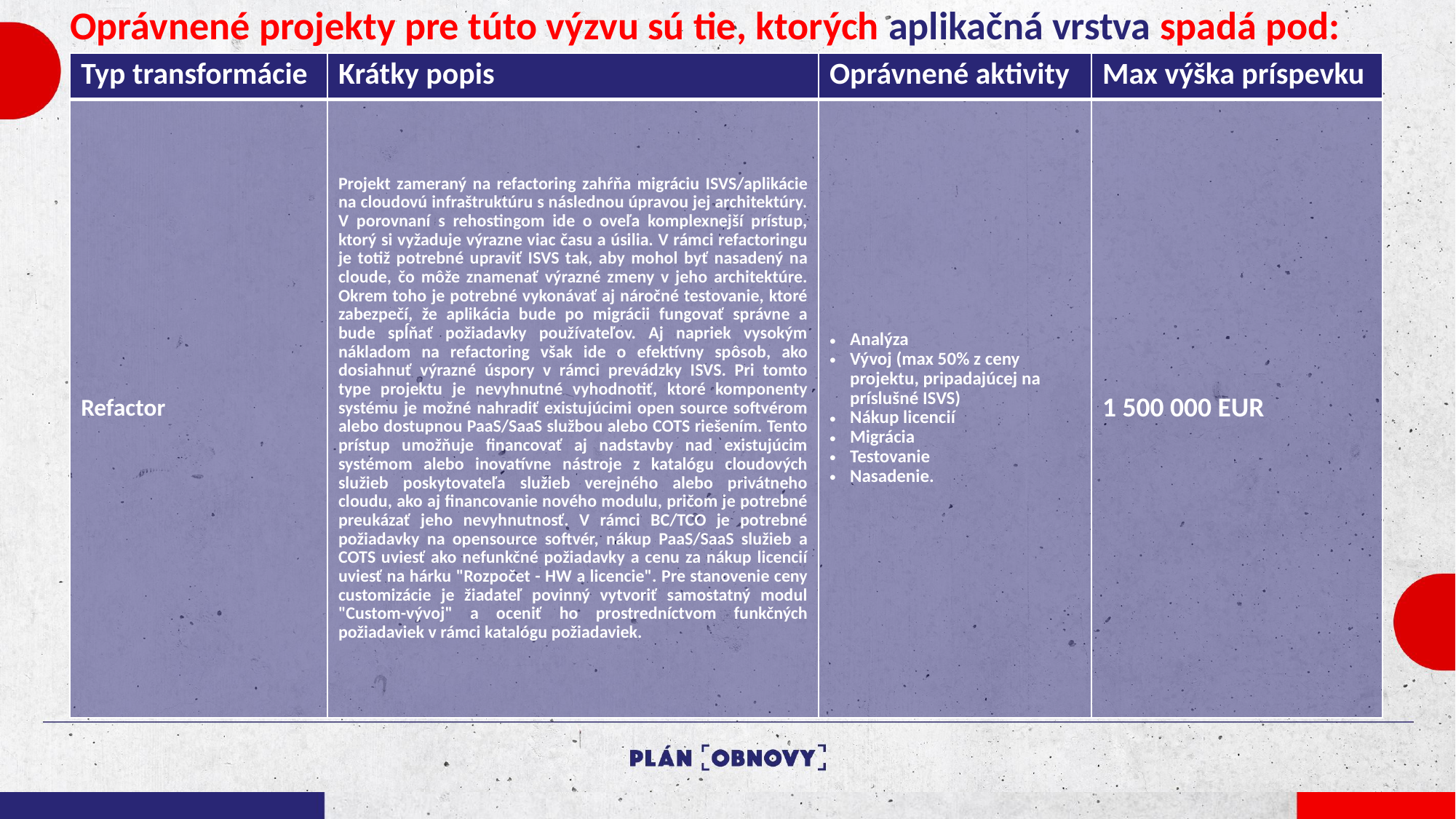

# Oprávnené projekty pre túto výzvu sú tie, ktorých aplikačná vrstva spadá pod:
| Typ transformácie | Krátky popis | Oprávnené aktivity | Max výška príspevku |
| --- | --- | --- | --- |
| Refactor | Projekt zameraný na refactoring zahŕňa migráciu ISVS/aplikácie na cloudovú infraštruktúru s následnou úpravou jej architektúry. V porovnaní s rehostingom ide o oveľa komplexnejší prístup, ktorý si vyžaduje výrazne viac času a úsilia. V rámci refactoringu je totiž potrebné upraviť ISVS tak, aby mohol byť nasadený na cloude, čo môže znamenať výrazné zmeny v jeho architektúre. Okrem toho je potrebné vykonávať aj náročné testovanie, ktoré zabezpečí, že aplikácia bude po migrácii fungovať správne a bude spĺňať požiadavky používateľov. Aj napriek vysokým nákladom na refactoring však ide o efektívny spôsob, ako dosiahnuť výrazné úspory v rámci prevádzky ISVS. Pri tomto type projektu je nevyhnutné vyhodnotiť, ktoré komponenty systému je možné nahradiť existujúcimi open source softvérom alebo dostupnou PaaS/SaaS službou alebo COTS riešením. Tento prístup umožňuje financovať aj nadstavby nad existujúcim systémom alebo inovatívne nástroje z katalógu cloudových služieb poskytovateľa služieb verejného alebo privátneho cloudu, ako aj financovanie nového modulu, pričom je potrebné preukázať jeho nevyhnutnosť. V rámci BC/TCO je potrebné požiadavky na opensource softvér, nákup PaaS/SaaS služieb a COTS uviesť ako nefunkčné požiadavky a cenu za nákup licencií uviesť na hárku "Rozpočet - HW a licencie". Pre stanovenie ceny customizácie je žiadateľ povinný vytvoriť samostatný modul "Custom-vývoj" a oceniť ho prostredníctvom funkčných požiadaviek v rámci katalógu požiadaviek. | Analýza Vývoj (max 50% z ceny projektu, pripadajúcej na príslušné ISVS) Nákup licencií Migrácia Testovanie Nasadenie. | 1 500 000 EUR |

Kliknutím upravte štýl predlohy nadpisu
Kliknutím upravte štýl predlohy podnadpisu